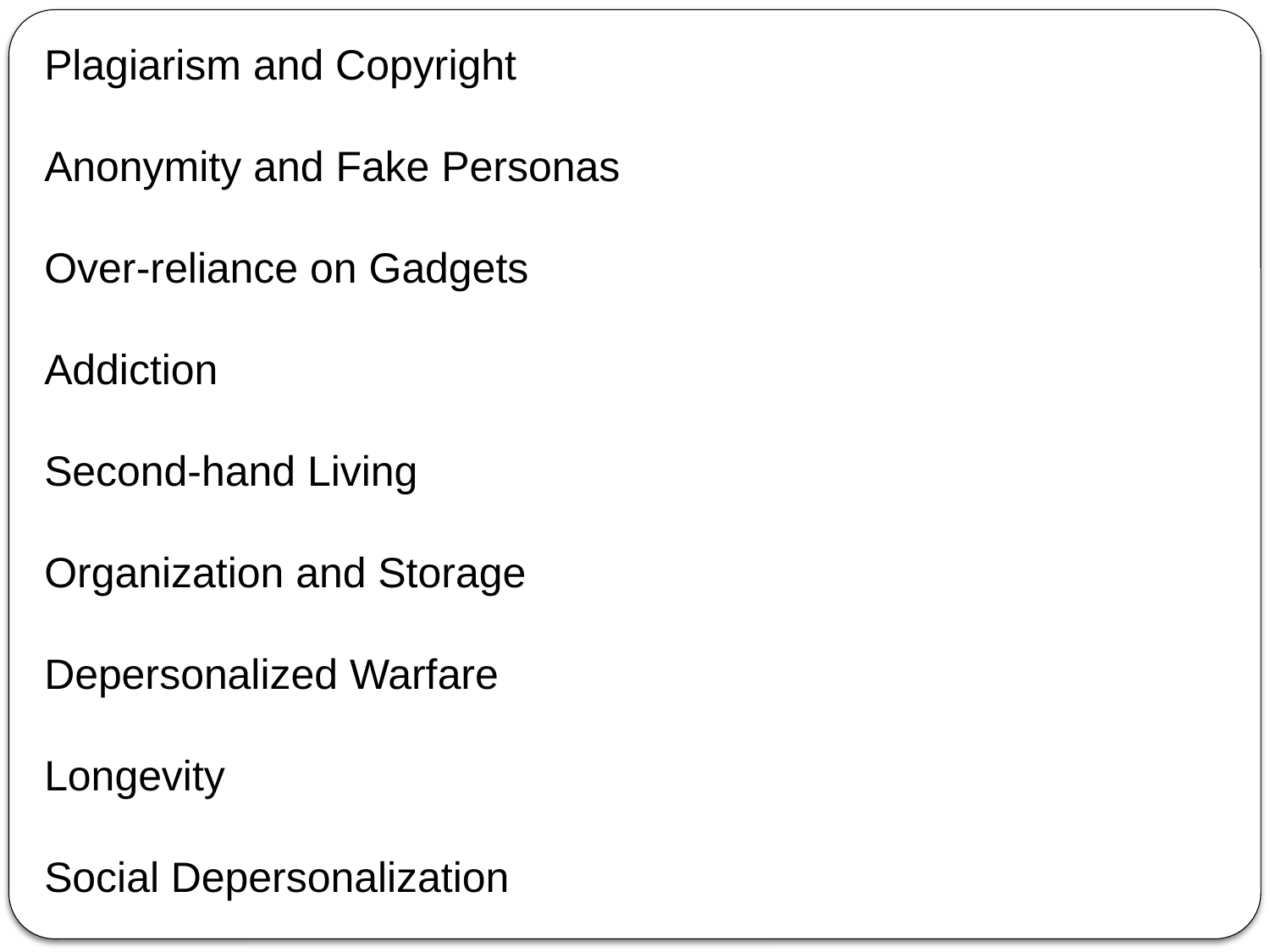

Plagiarism and Copyright

Anonymity and Fake Personas

Over-reliance on Gadgets

Addiction

Second-hand Living

Organization and Storage

Depersonalized Warfare

Longevity

Social Depersonalization